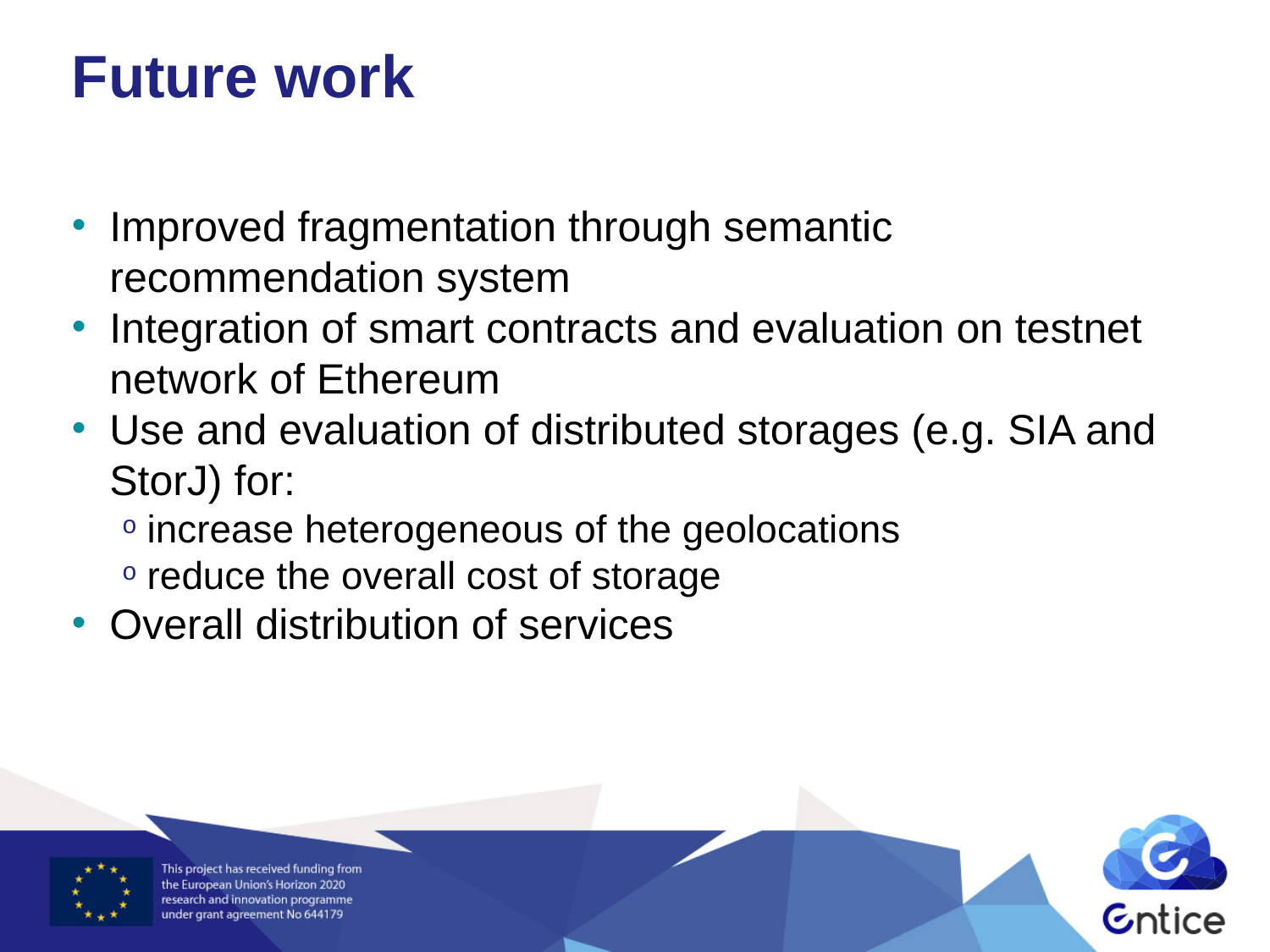

# Future work
Improved fragmentation through semantic recommendation system
Integration of smart contracts and evaluation on testnet network of Ethereum
Use and evaluation of distributed storages (e.g. SIA and StorJ) for:
increase heterogeneous of the geolocations
reduce the overall cost of storage
Overall distribution of services